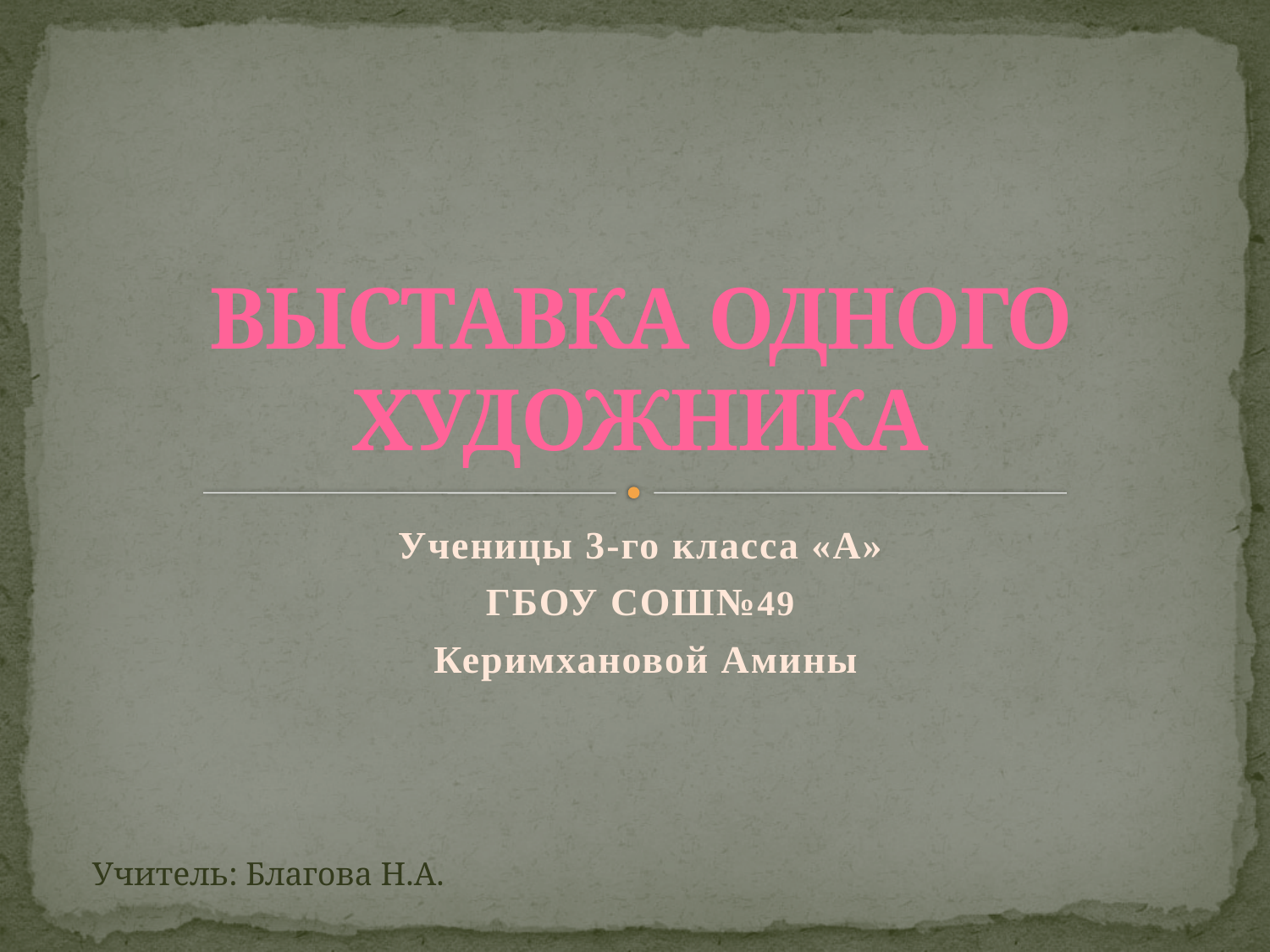

# Выставка одного художника
Ученицы 3-го класса «А»
ГБОУ СОШ№49
 Керимхановой Амины
Учитель: Благова Н.А.